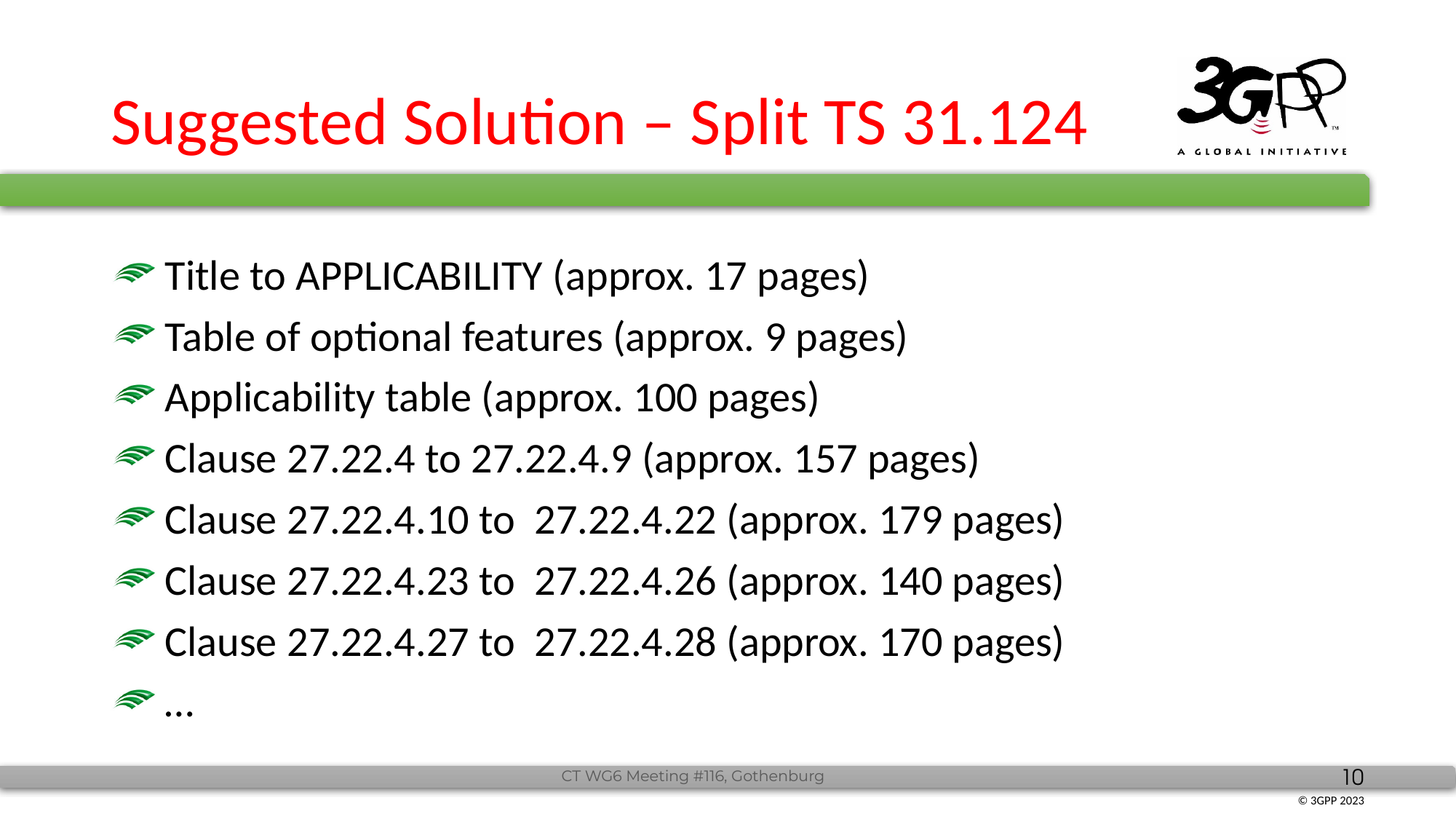

# Suggested Solution – Split TS 31.124
Title to APPLICABILITY (approx. 17 pages)
Table of optional features (approx. 9 pages)
Applicability table (approx. 100 pages)
Clause 27.22.4 to 27.22.4.9 (approx. 157 pages)
Clause 27.22.4.10 to  27.22.4.22 (approx. 179 pages)
Clause 27.22.4.23 to  27.22.4.26 (approx. 140 pages)
Clause 27.22.4.27 to  27.22.4.28 (approx. 170 pages)
…